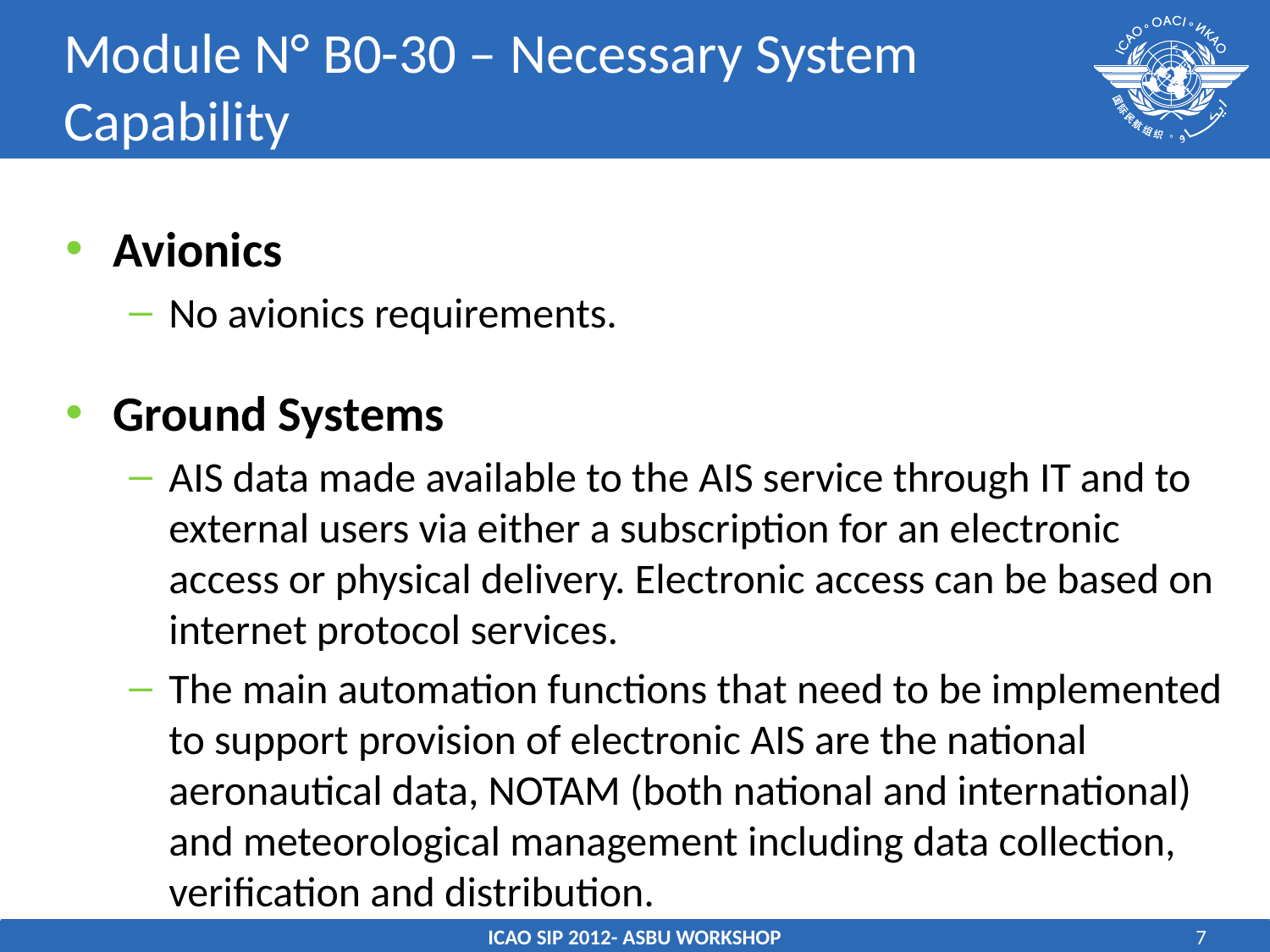

# Module N° B0-30 – Necessary System Capability
Avionics
No avionics requirements.

Ground Systems
AIS data made available to the AIS service through IT and to external users via either a subscription for an electronic access or physical delivery. Electronic access can be based on internet protocol services.
The main automation functions that need to be implemented to support provision of electronic AIS are the national aeronautical data, NOTAM (both national and international) and meteorological management including data collection, verification and distribution.

ICAO SIP 2012- ASBU WORKSHOP
7